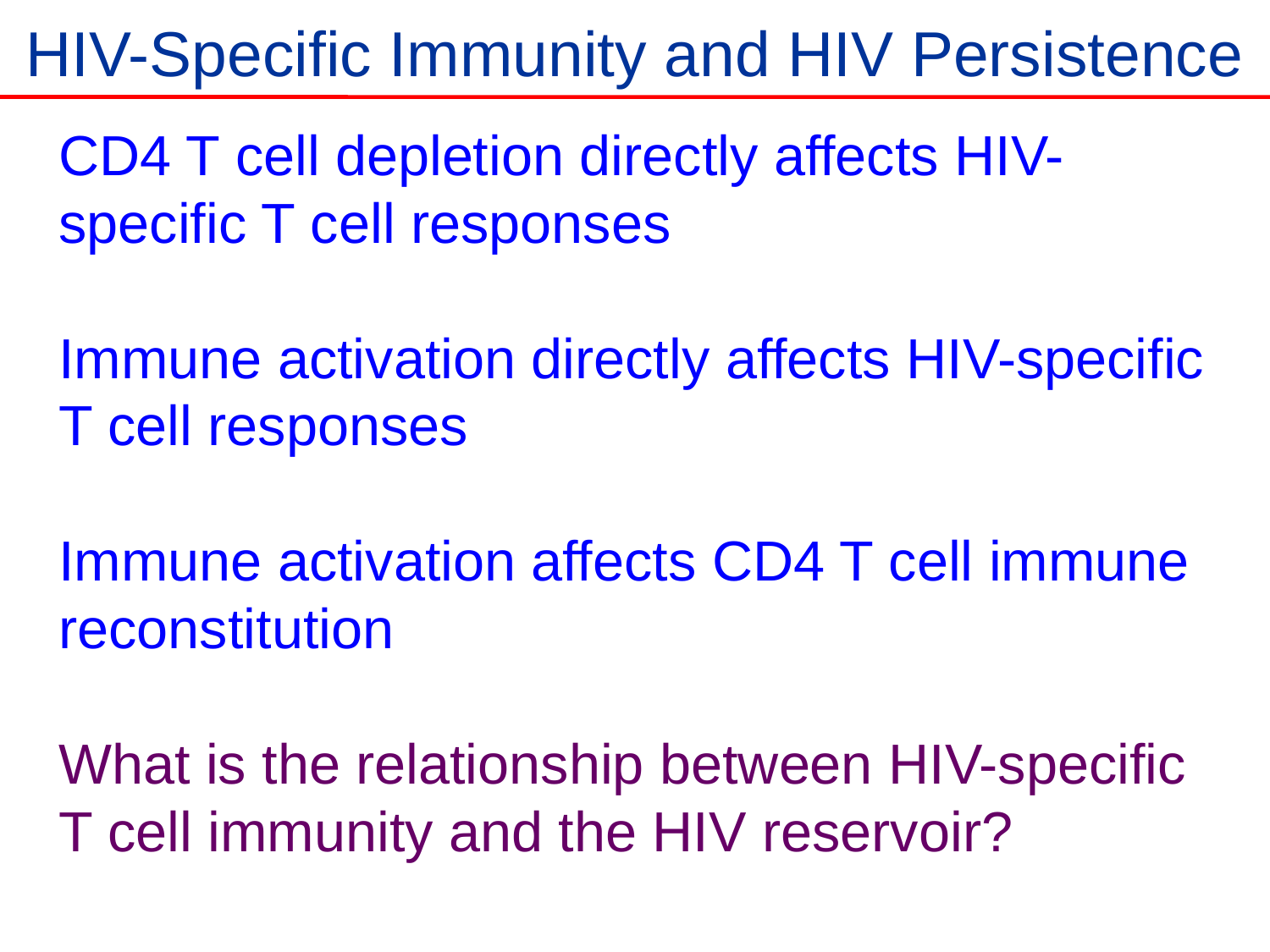

HIV-Specific Immunity and HIV Persistence

CD4 T cell depletion directly affects HIV-specific T cell responses

Immune activation directly affects HIV-specific T cell responses

Immune activation affects CD4 T cell immune reconstitution

What is the relationship between HIV-specific T cell immunity and the HIV reservoir?